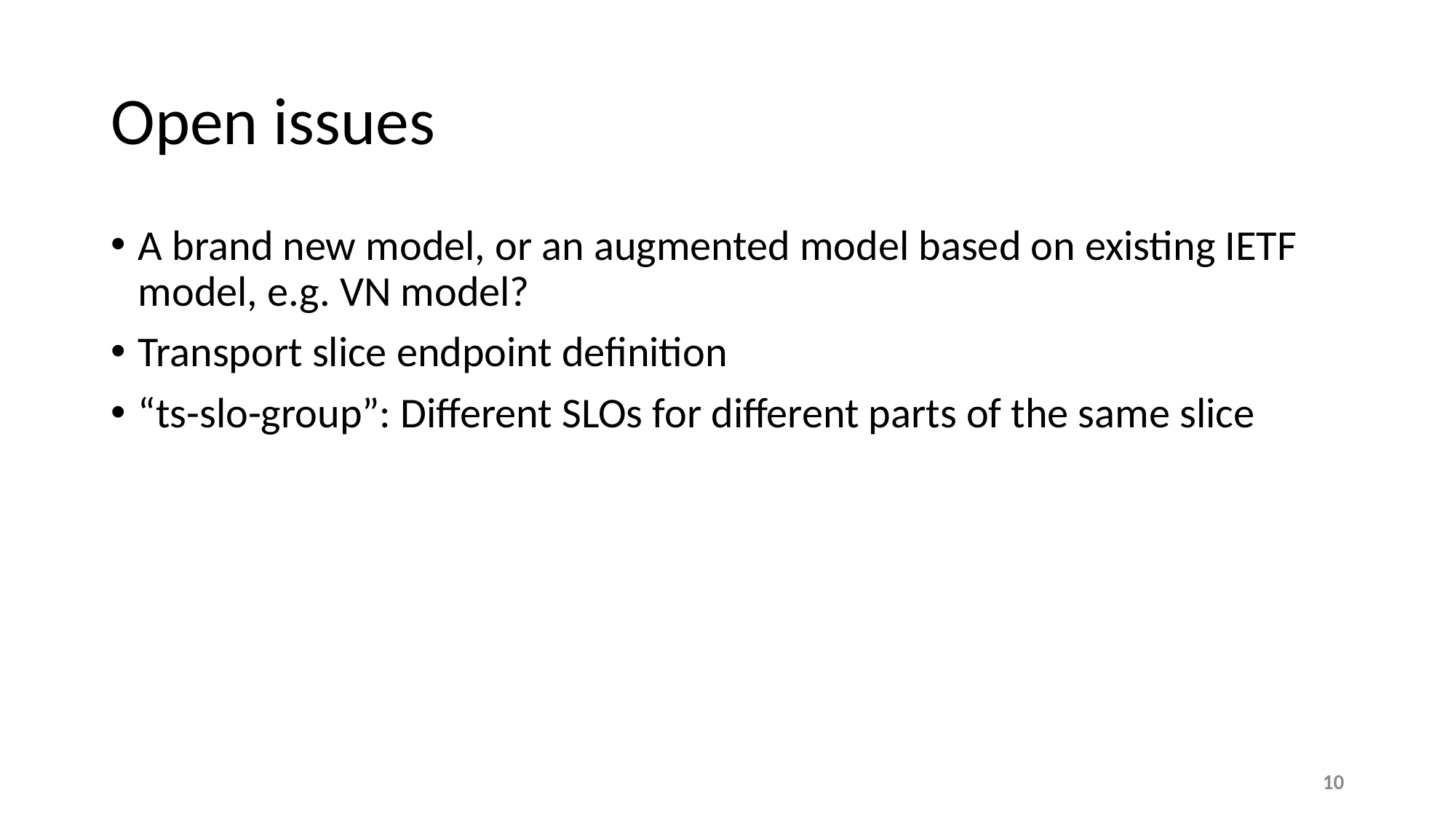

# Open issues
A brand new model, or an augmented model based on existing IETF model, e.g. VN model?
Transport slice endpoint definition
“ts-slo-group”: Different SLOs for different parts of the same slice

10